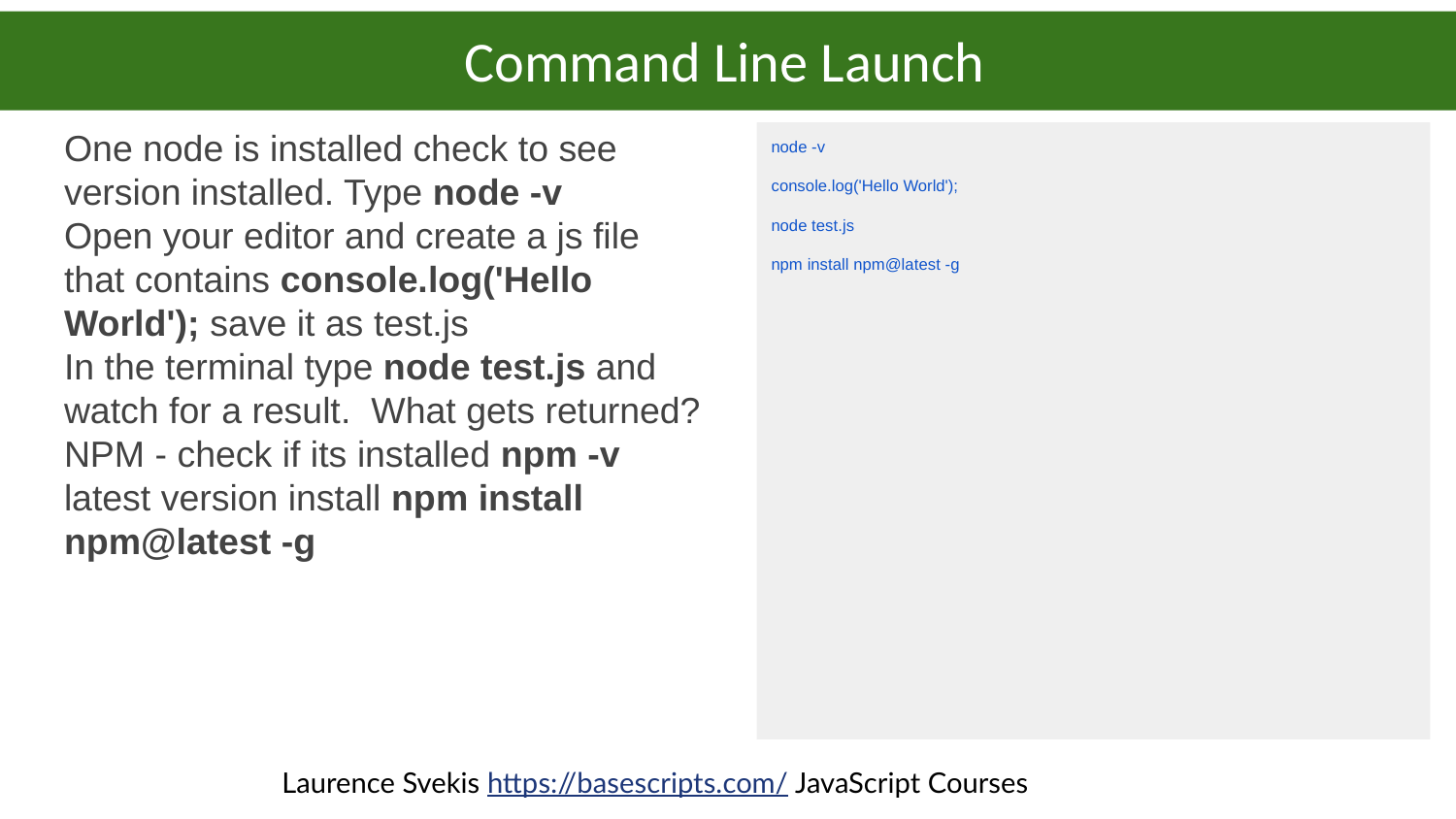

# Command Line Launch
One node is installed check to see version installed. Type node -v
Open your editor and create a js file that contains console.log('Hello World'); save it as test.js
In the terminal type node test.js and watch for a result.  What gets returned?
NPM - check if its installed npm -v latest version install npm install npm@latest -g

node -v

console.log('Hello World');

node test.js

npm install npm@latest -g
Laurence Svekis https://basescripts.com/ JavaScript Courses